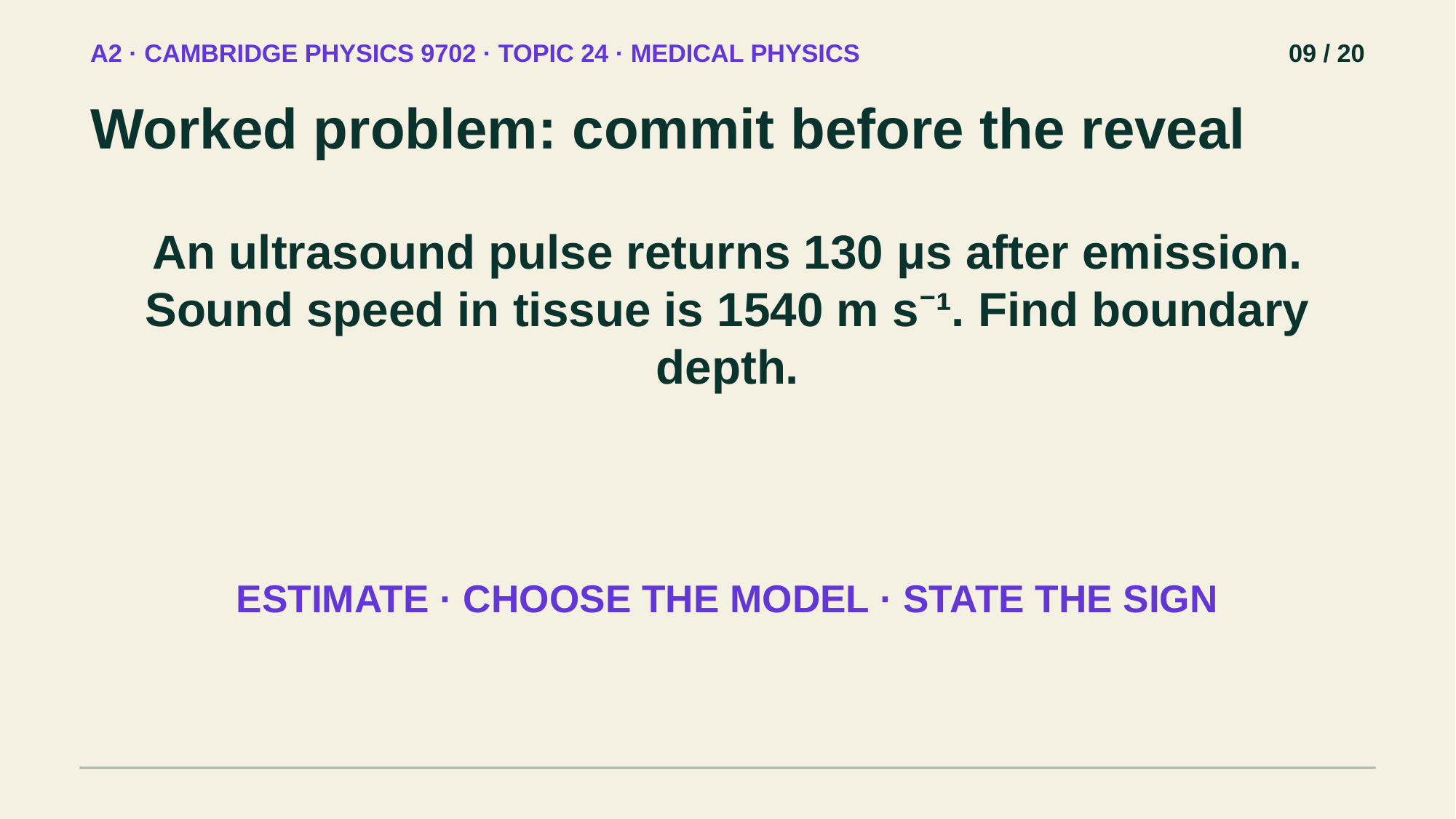

A2 · CAMBRIDGE PHYSICS 9702 · TOPIC 24 · MEDICAL PHYSICS
09 / 20
Worked problem: commit before the reveal
An ultrasound pulse returns 130 μs after emission. Sound speed in tissue is 1540 m s⁻¹. Find boundary depth.
ESTIMATE · CHOOSE THE MODEL · STATE THE SIGN